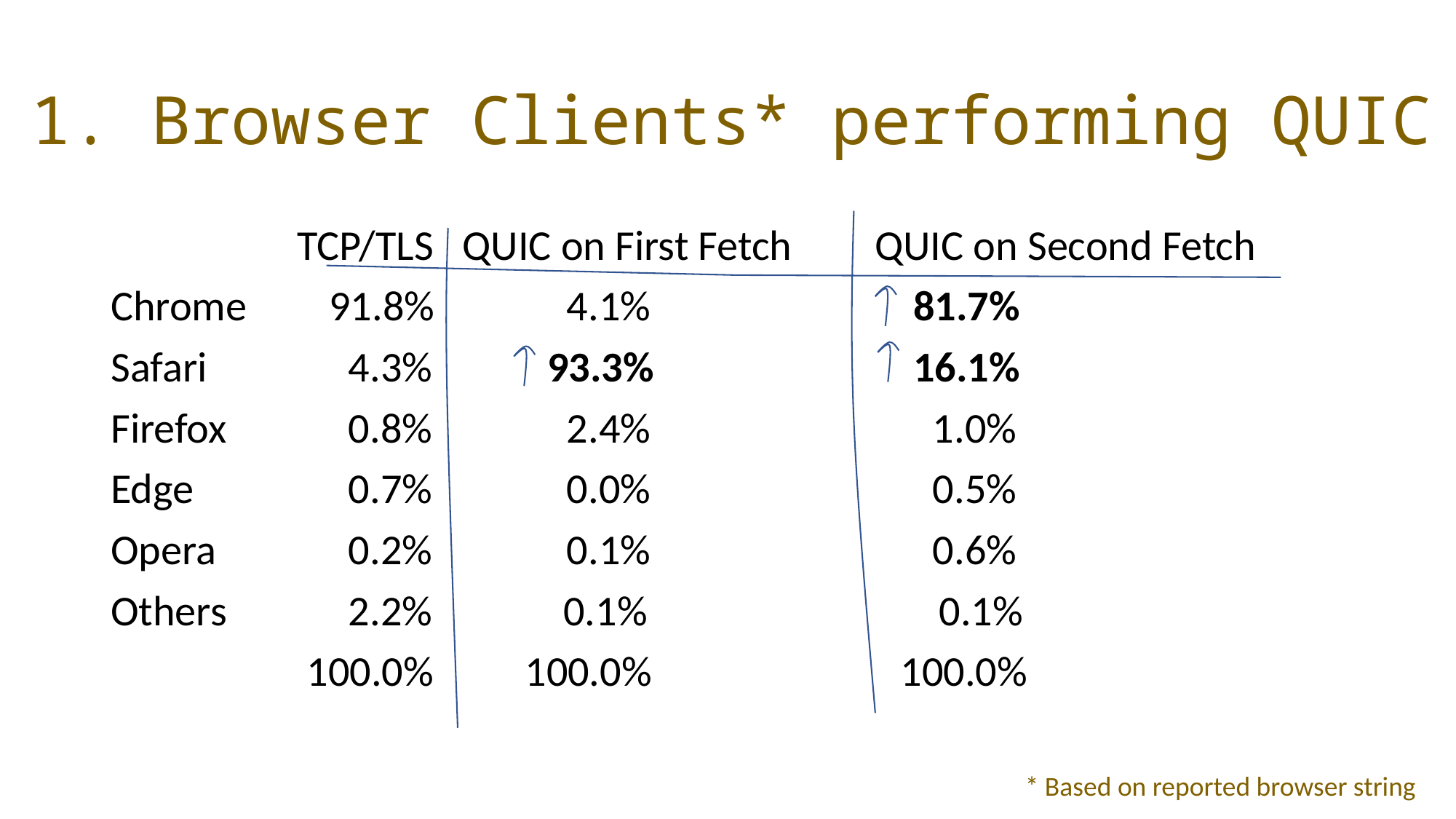

# 1. Browser Clients* performing QUIC

	        TCP/TLS   QUIC on First Fetch	QUIC on Second Fetch
Chrome	91.8%		  4.1%			    81.7%
Safari		  4.3%		93.3%			    16.1%
Firefox	  0.8%		  2.4%			      1.0%
Edge		  0.7%		  0.0%			      0.5%
Opera		  0.2%		  0.1%			      0.6%
Others	  2.2%	             0.1%		                  0.1%
	         100.0%	         100.0%		              100.0%

* Based on reported browser string